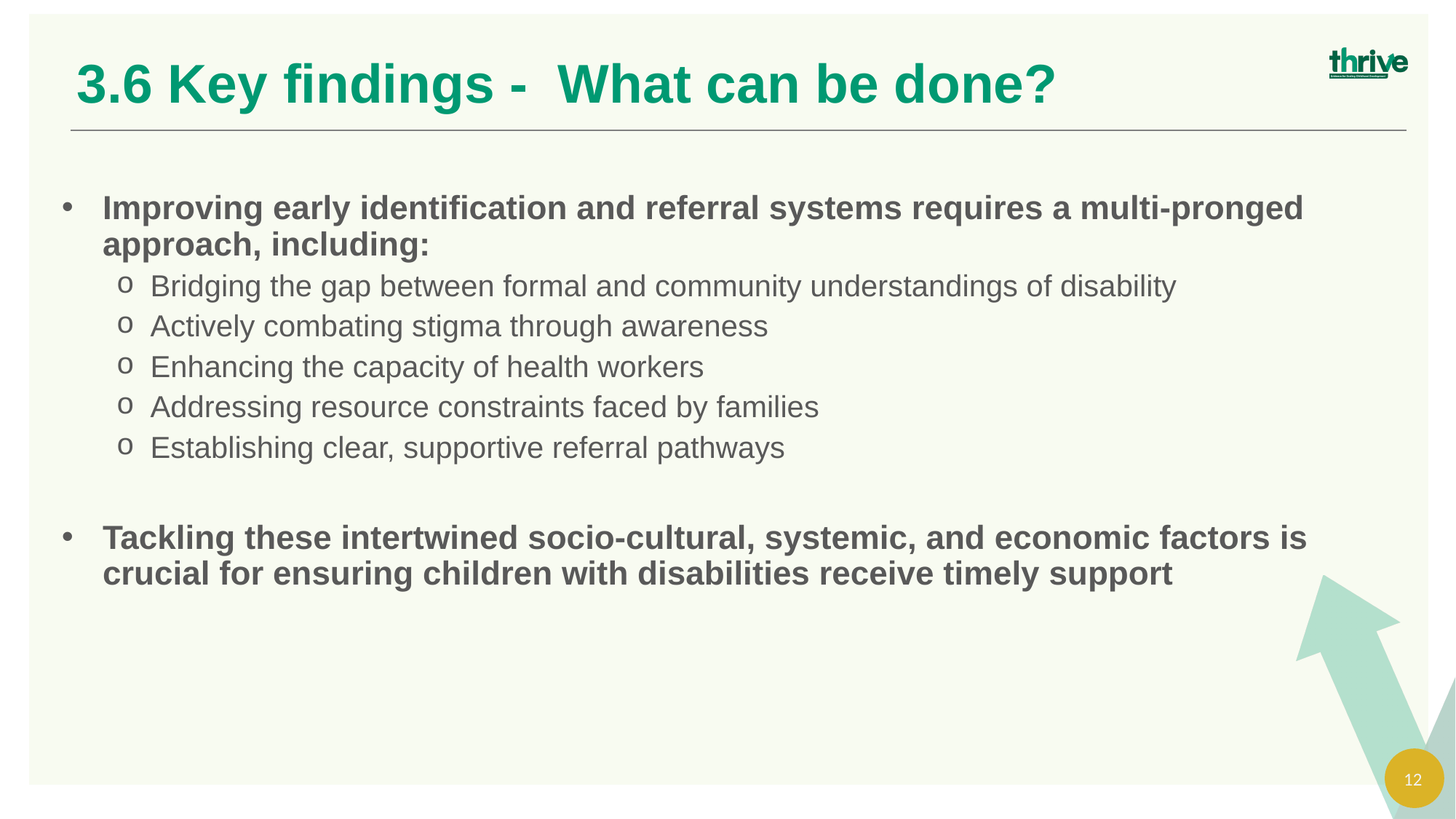

3.6 Key findings -  What can be done?

Improving early identification and referral systems requires a multi-pronged approach, including:
Bridging the gap between formal and community understandings of disability
Actively combating stigma through awareness
Enhancing the capacity of health workers
Addressing resource constraints faced by families
Establishing clear, supportive referral pathways

Tackling these intertwined socio-cultural, systemic, and economic factors is crucial for ensuring children with disabilities receive timely support